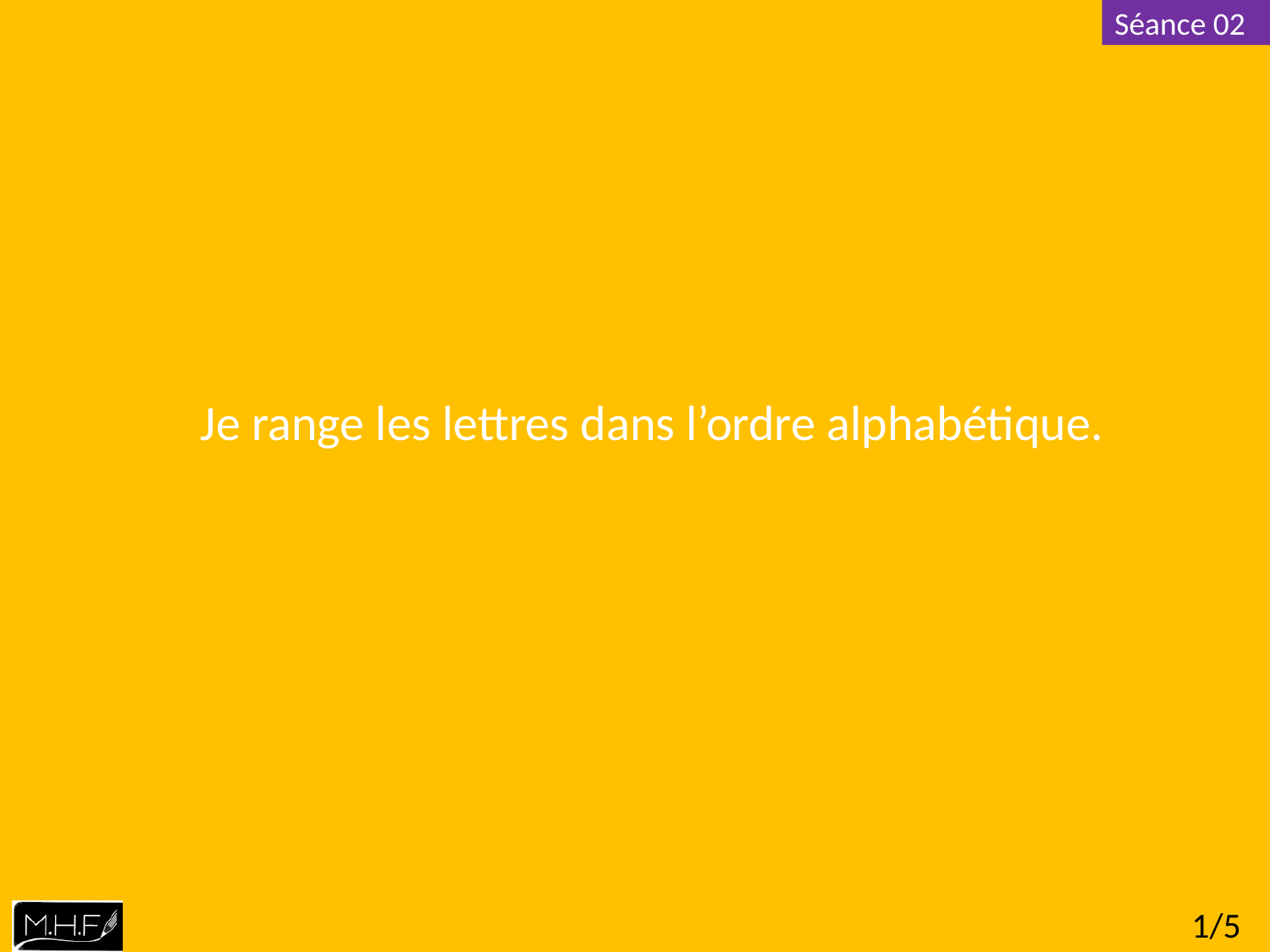

Je range les lettres dans l’ordre alphabétique.
1/5